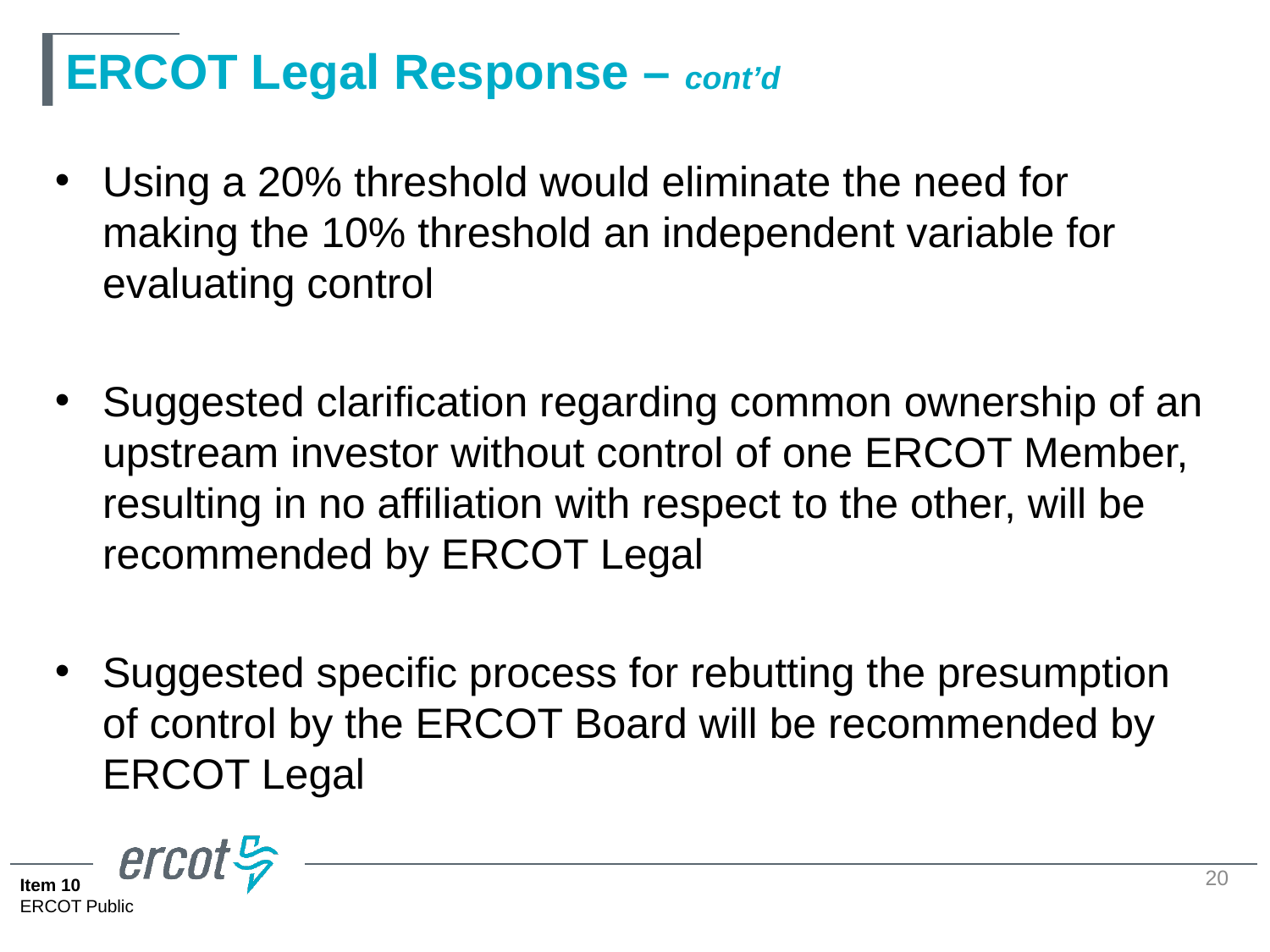

# ERCOT Legal Response – cont’d
Using a 20% threshold would eliminate the need for making the 10% threshold an independent variable for evaluating control

Suggested clarification regarding common ownership of an upstream investor without control of one ERCOT Member, resulting in no affiliation with respect to the other, will be recommended by ERCOT Legal

Suggested specific process for rebutting the presumption of control by the ERCOT Board will be recommended by ERCOT Legal

20